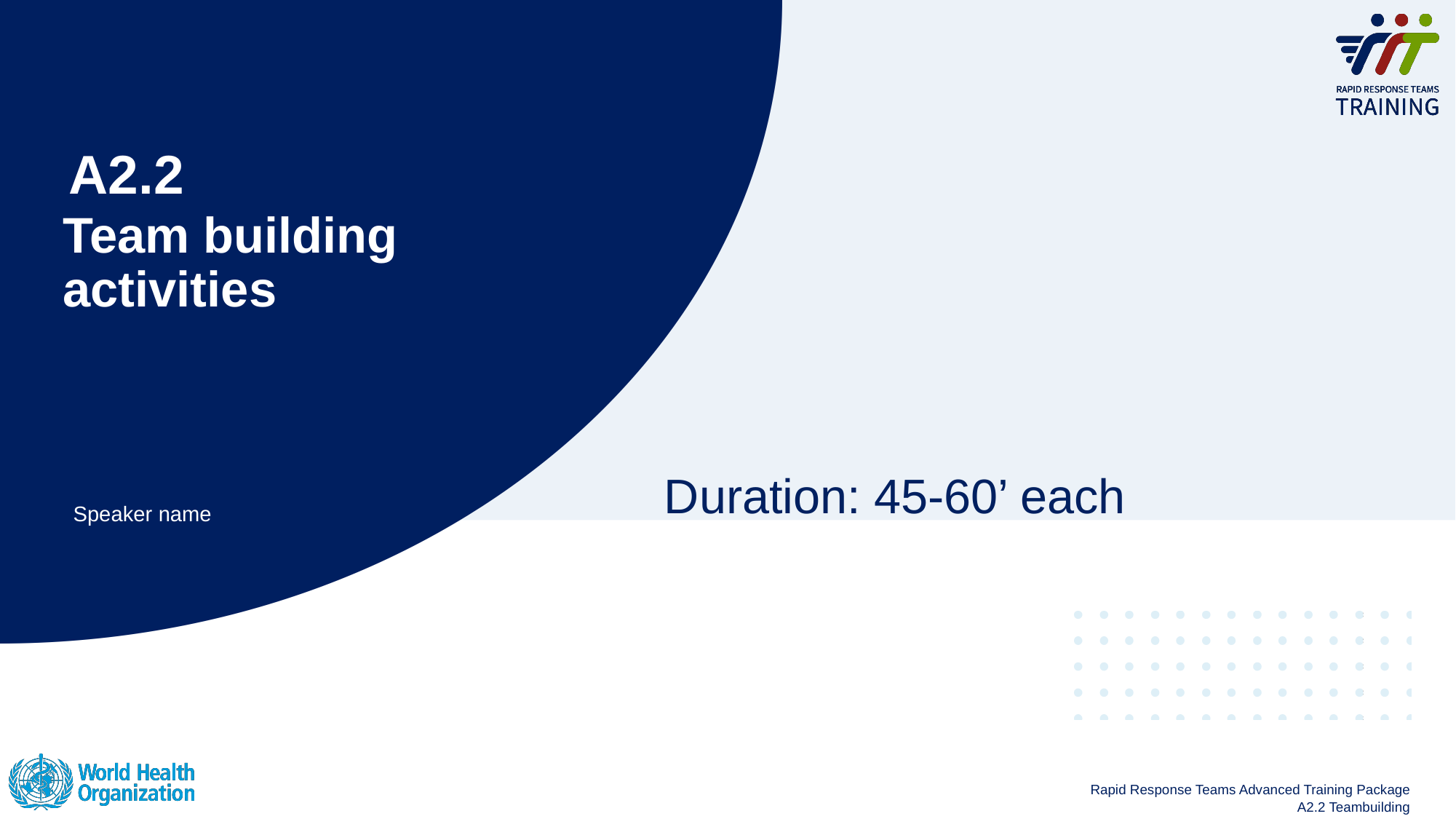

A2.2
# Team building activities
Duration: 45-60’ each
Speaker name